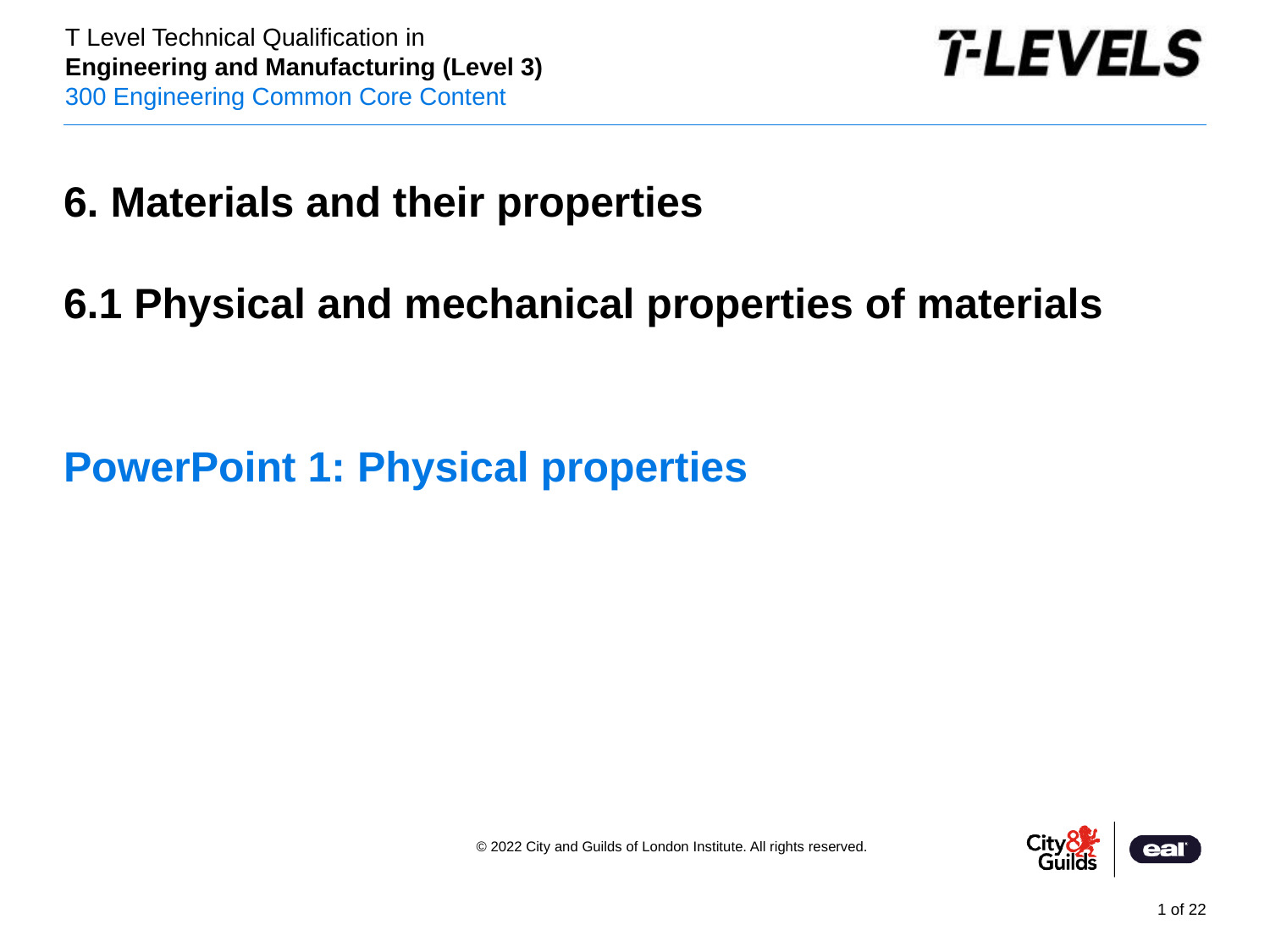

6. Materials and their properties

6.1 Physical and mechanical properties of materials

PowerPoint presentation
# PowerPoint 1: Physical properties